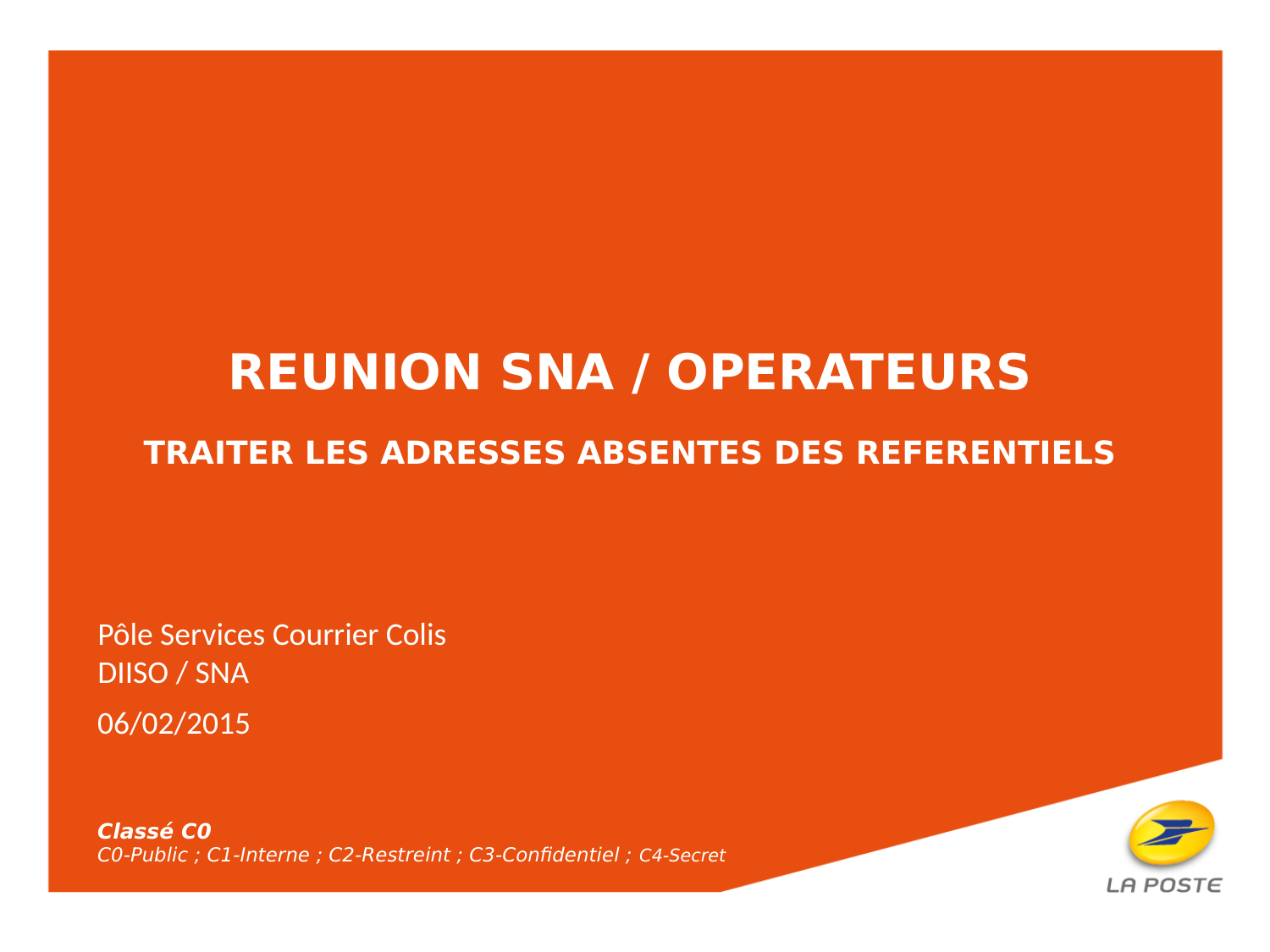

REUNION SNA / OPERATEURS
TRAITER LES ADRESSES ABSENTES DES REFERENTIELS
Pôle Services Courrier Colis
DIISO / SNA
06/02/2015
Classé C0
C0-Public ; C1-Interne ; C2-Restreint ; C3-Confidentiel ; C4-Secret